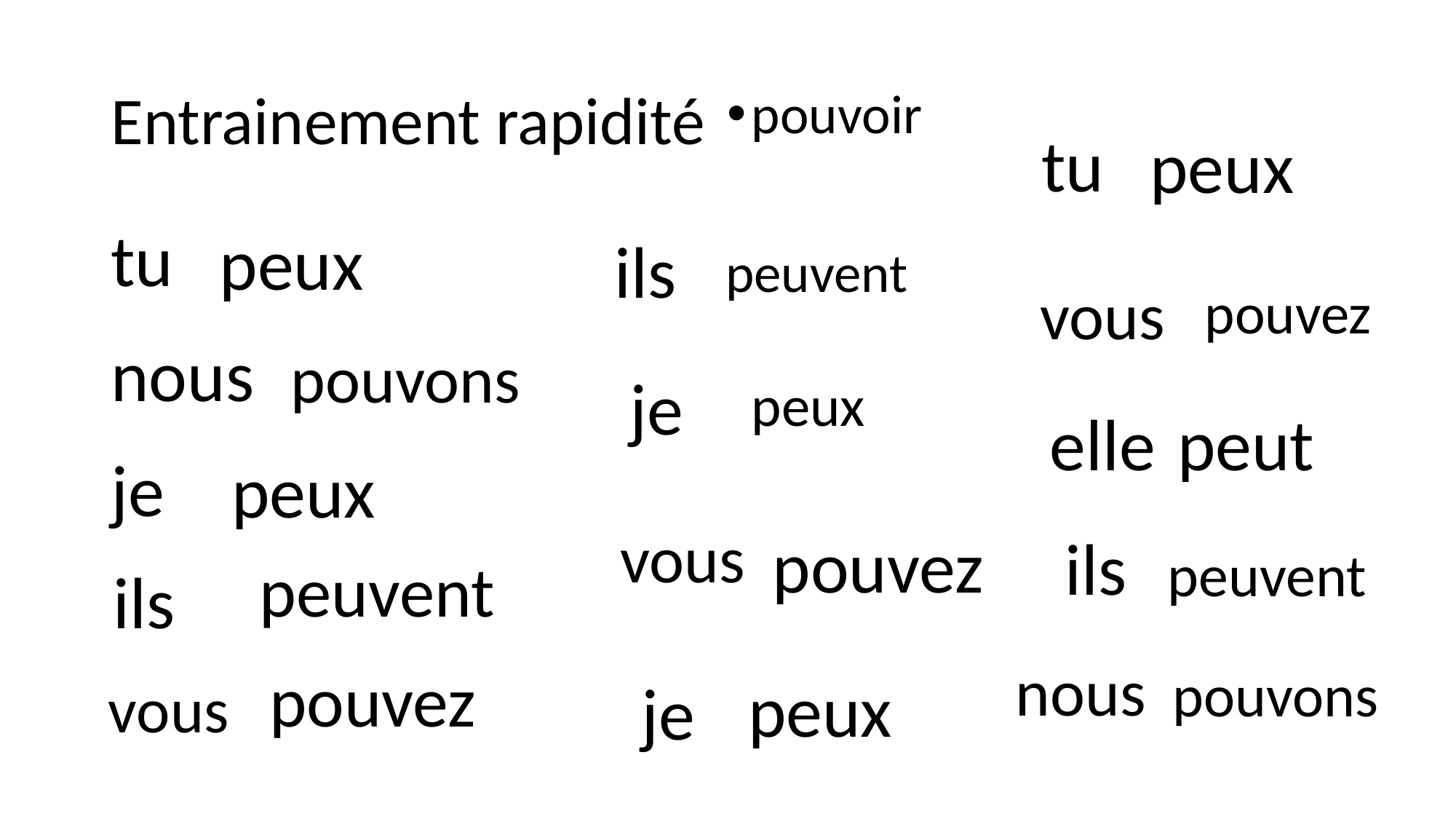

# Entrainement rapidité
pouvoir
tu
peux
tu
peux
ils
peuvent
vous
pouvez
nous
pouvons
je
peux
peut
elle
je
peux
vous
pouvez
ils
peuvent
peuvent
ils
nous
pouvez
pouvons
peux
je
vous